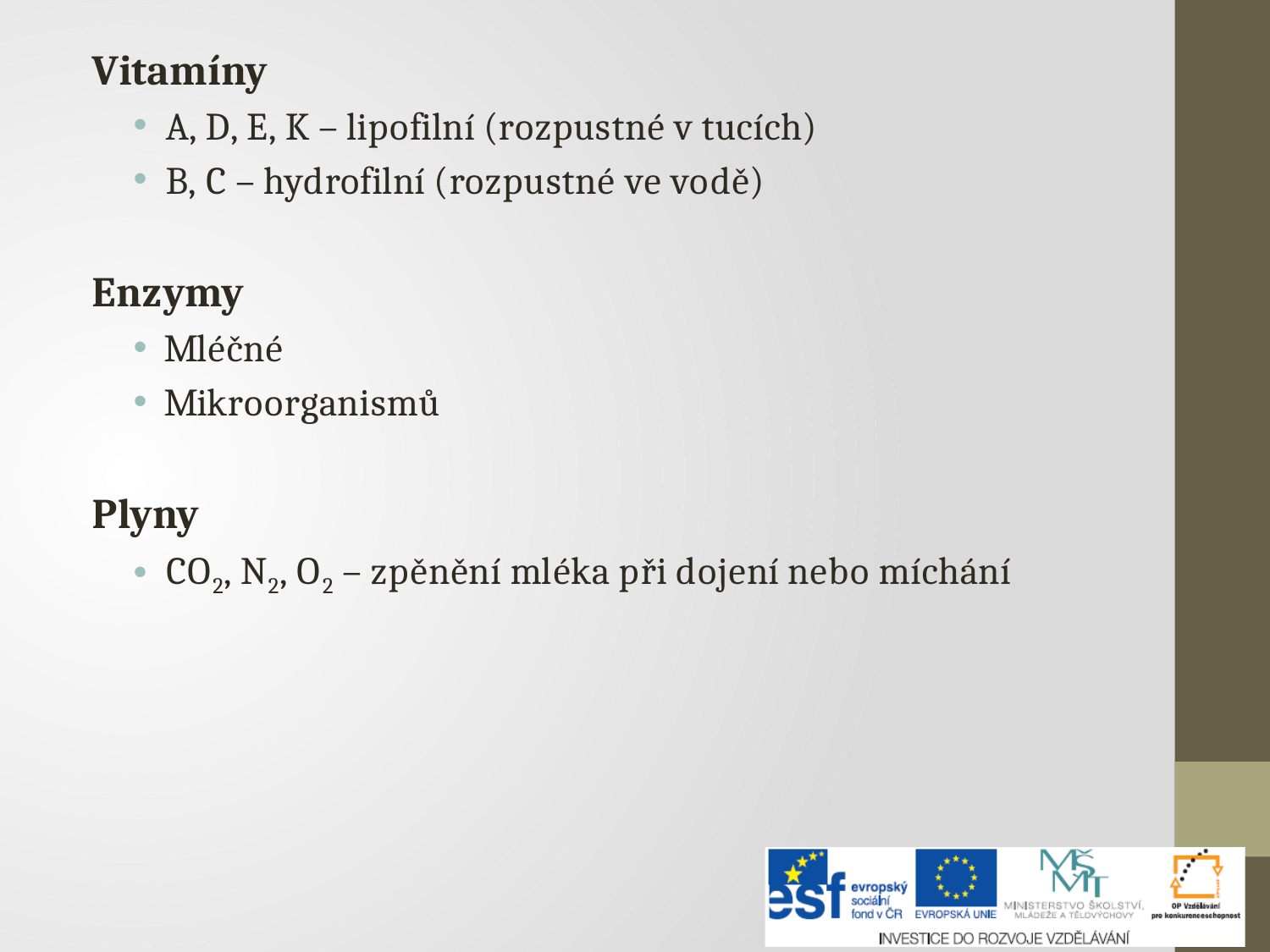

Vitamíny
A, D, E, K – lipofilní (rozpustné v tucích)
B, C – hydrofilní (rozpustné ve vodě)

Enzymy
Mléčné
Mikroorganismů

Plyny
CO2, N2, O2 – zpěnění mléka při dojení nebo míchání